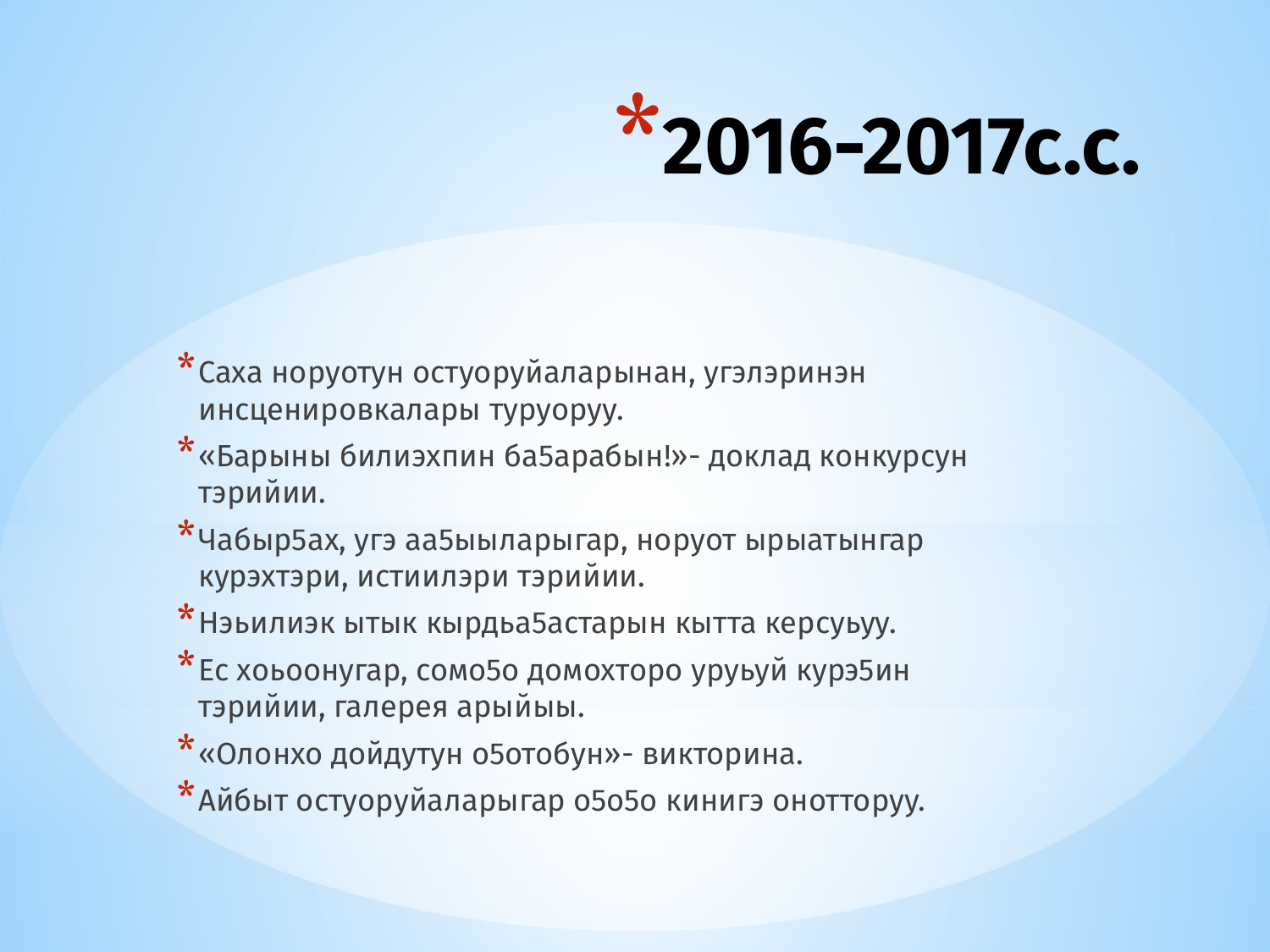

# 2016-2017с.с.
Саха норуотун остуоруйаларынан, угэлэринэн инсценировкалары туруоруу.
«Барыны билиэхпин ба5арабын!»- доклад конкурсун тэрийии.
Чабыр5ах, угэ аа5ыыларыгар, норуот ырыатынгар курэхтэри, истиилэри тэрийии.
Нэьилиэк ытык кырдьа5астарын кытта керсуьуу.
Ес хоьоонугар, сомо5о домохторо уруьуй курэ5ин тэрийии, галерея арыйыы.
«Олонхо дойдутун о5отобун»- викторина.
Айбыт остуоруйаларыгар о5о5о кинигэ онотторуу.